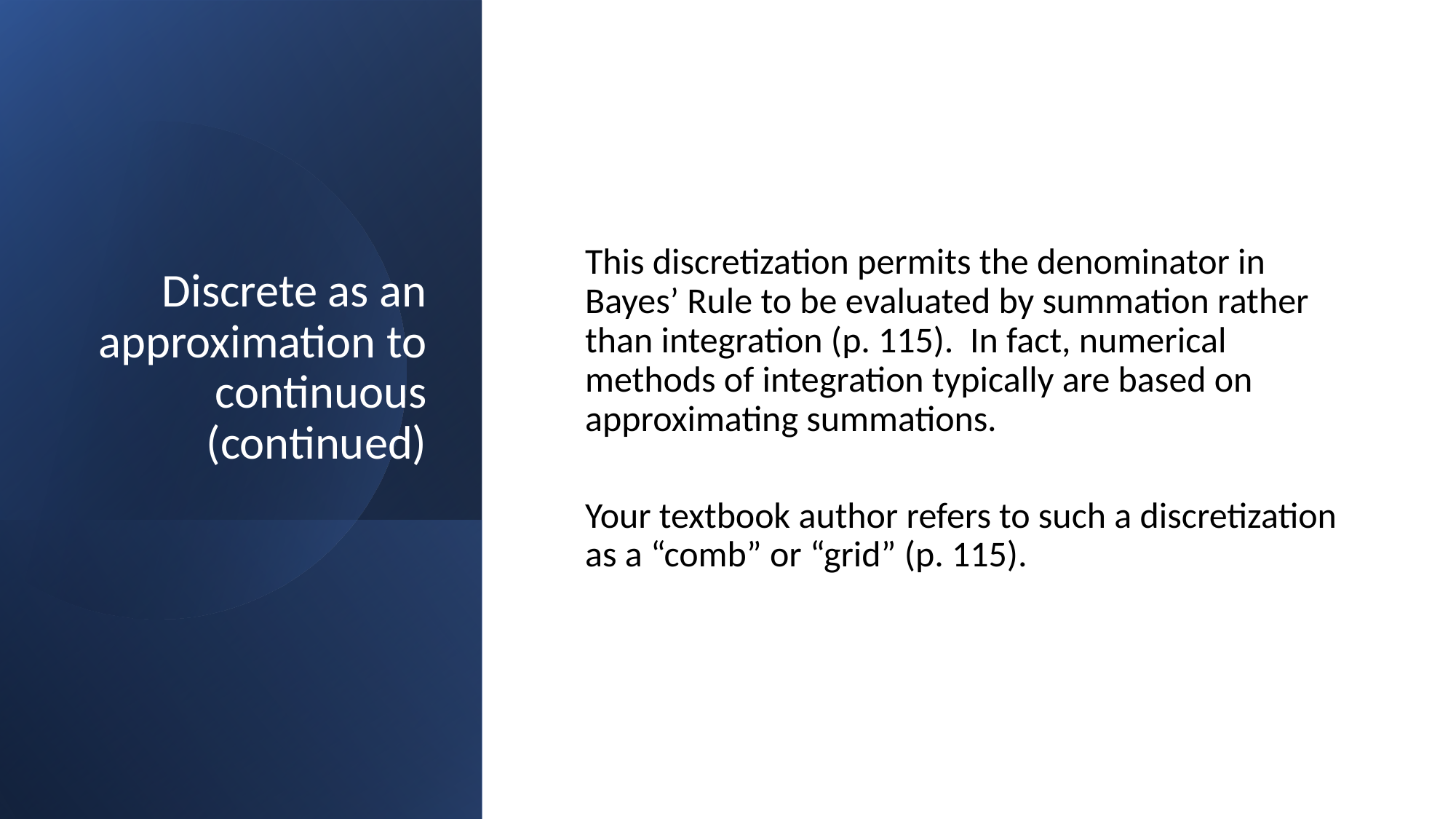

# Discrete as an approximation to continuous (continued)
This discretization permits the denominator in Bayes’ Rule to be evaluated by summation rather than integration (p. 115).  In fact, numerical methods of integration typically are based on approximating summations.

Your textbook author refers to such a discretization as a “comb” or “grid” (p. 115).